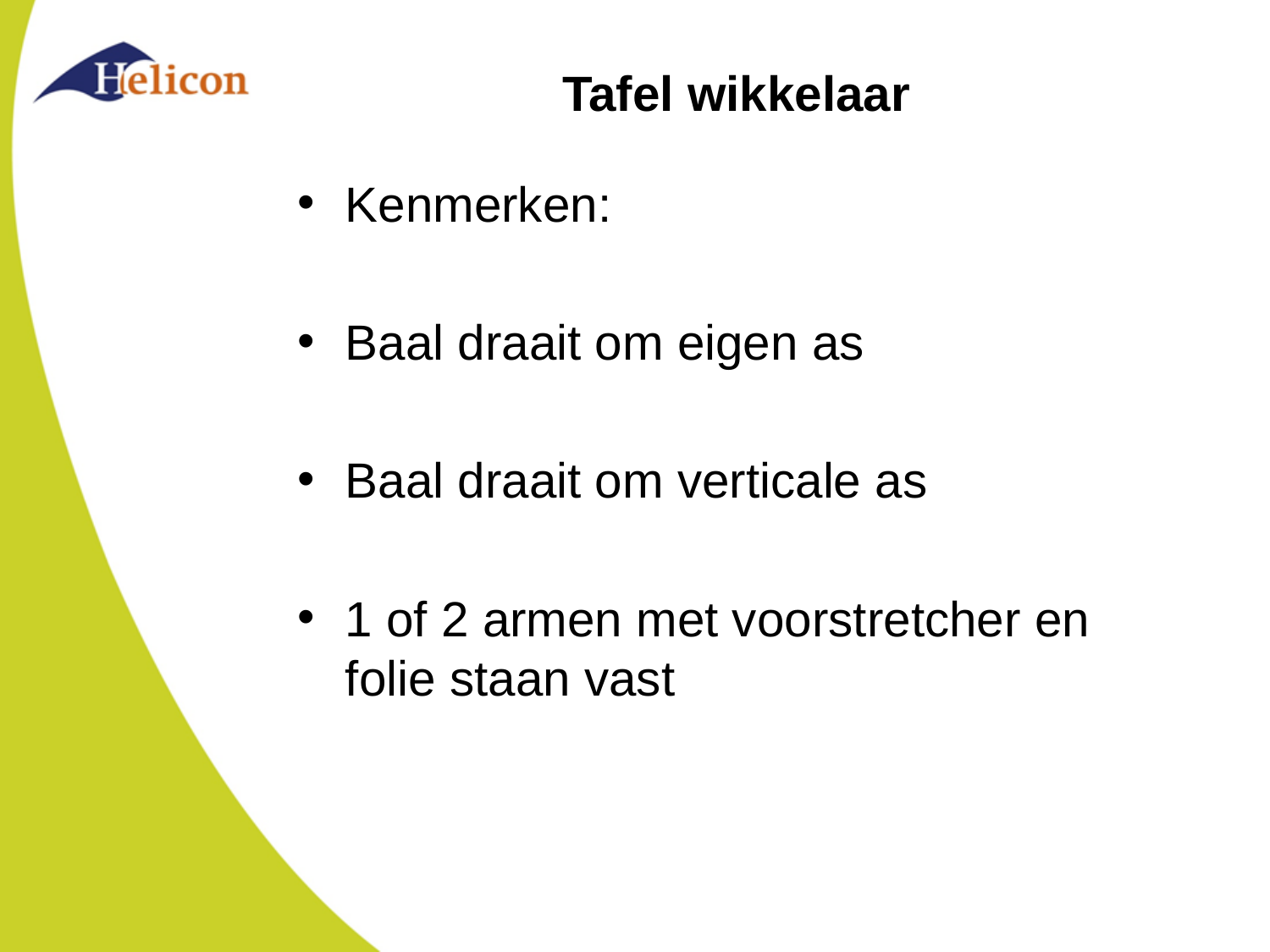

# Tafel wikkelaar
Kenmerken:

Baal draait om eigen as

Baal draait om verticale as

1 of 2 armen met voorstretcher en folie staan vast